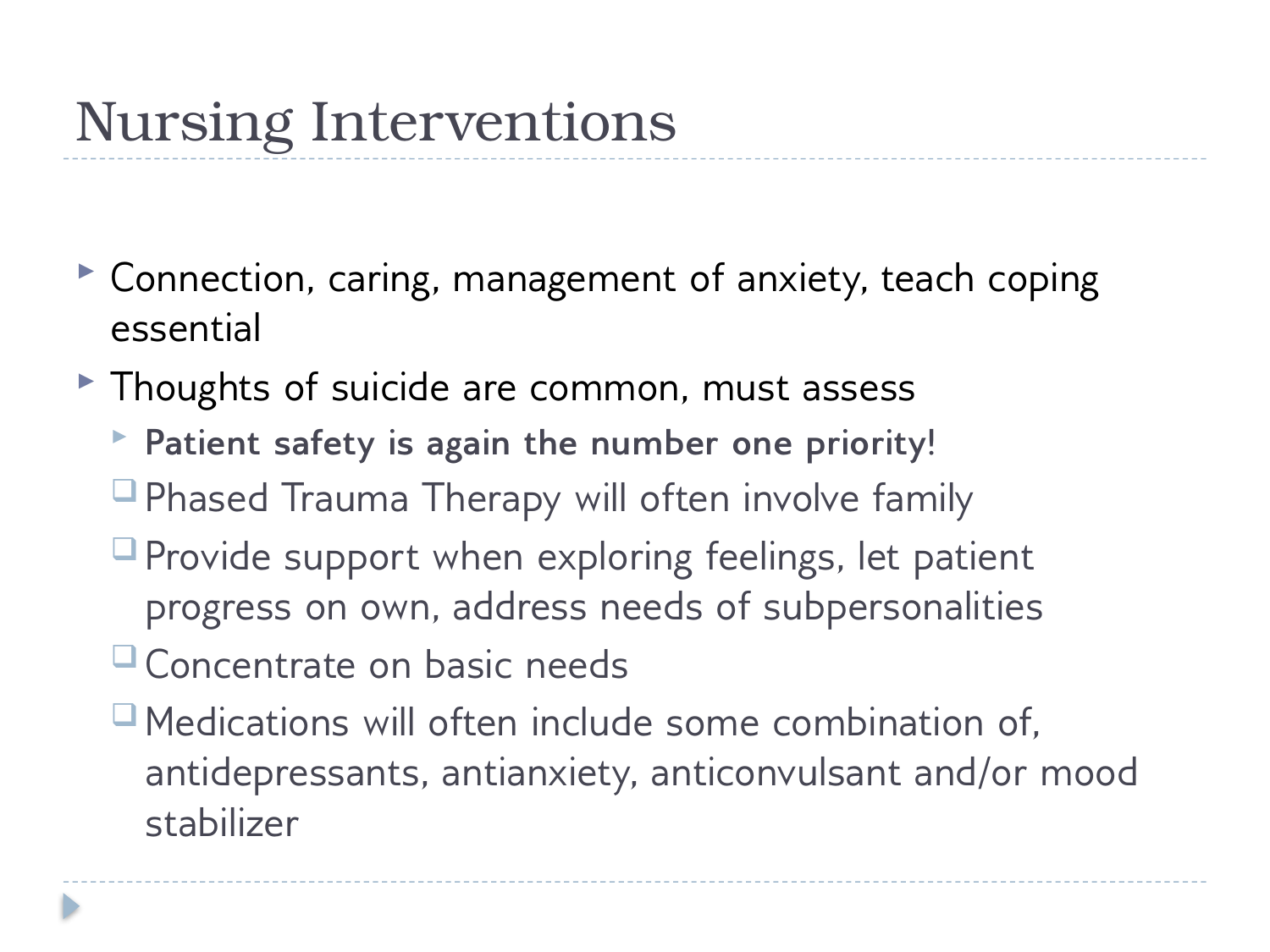

# Nursing Interventions
Connection, caring, management of anxiety, teach coping essential
Thoughts of suicide are common, must assess
Patient safety is again the number one priority!
Phased Trauma Therapy will often involve family
Provide support when exploring feelings, let patient progress on own, address needs of subpersonalities
Concentrate on basic needs
Medications will often include some combination of, antidepressants, antianxiety, anticonvulsant and/or mood stabilizer